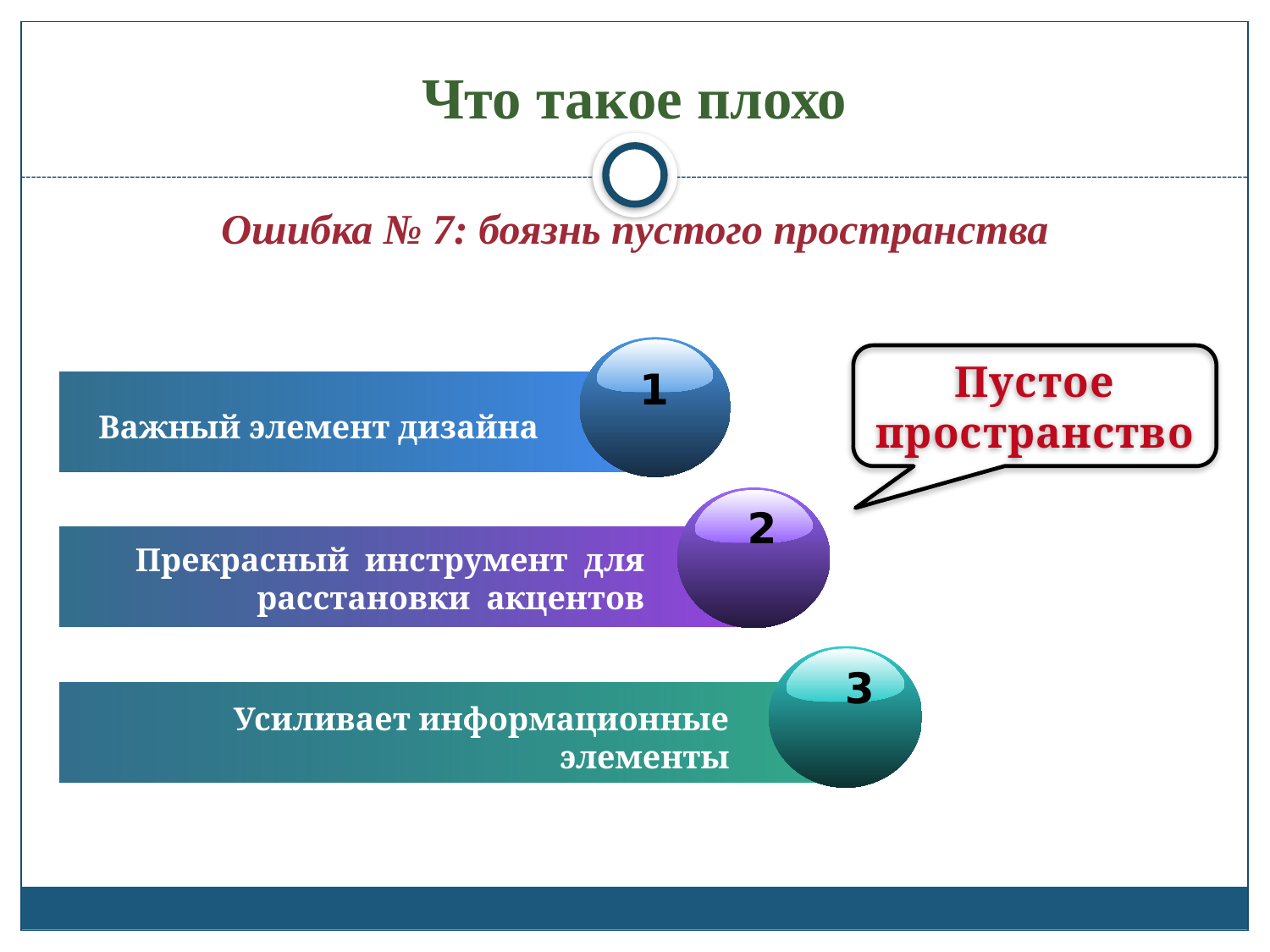

# Что такое плохо
Ошибка № 7: боязнь пустого пространства

1
Пустое пространство

Важный элемент дизайна

2

Прекрасный  инструмент  для расстановки  акцентов

3

Усиливает информационные элементы